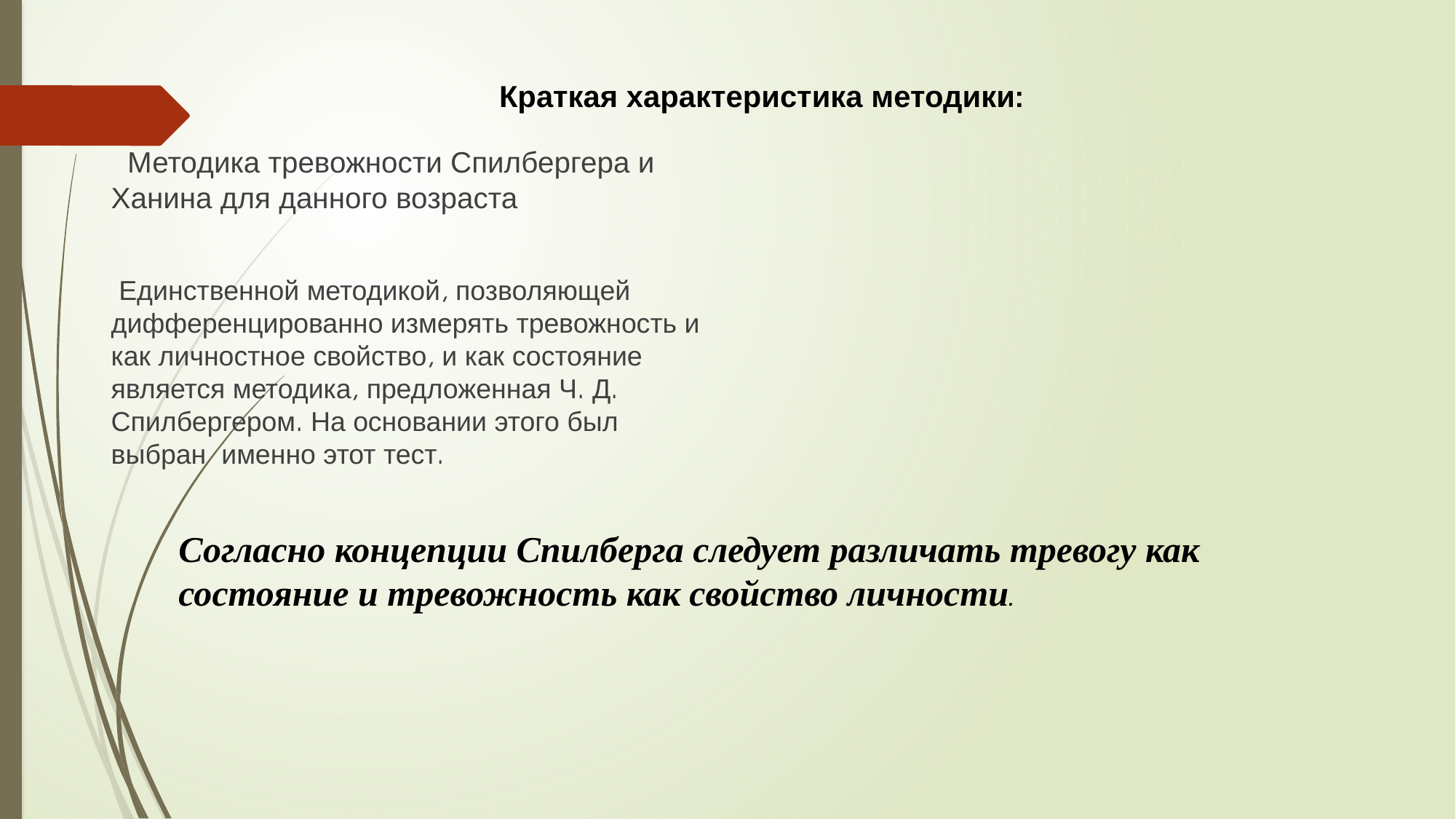

#
Краткая характеристика методики:

  Методика тревожности Спилбергера и Ханина для данного возраста

 Единственной методикой, позволяющей дифференцированно измерять тревожность и как личностное свойство, и как состояние является методика, предложенная Ч. Д. Спилбергером. На основании этого был выбран  именно этот тест.
Согласно концепции Спилберга следует различать тревогу как состояние и тревожность как свойство личности.